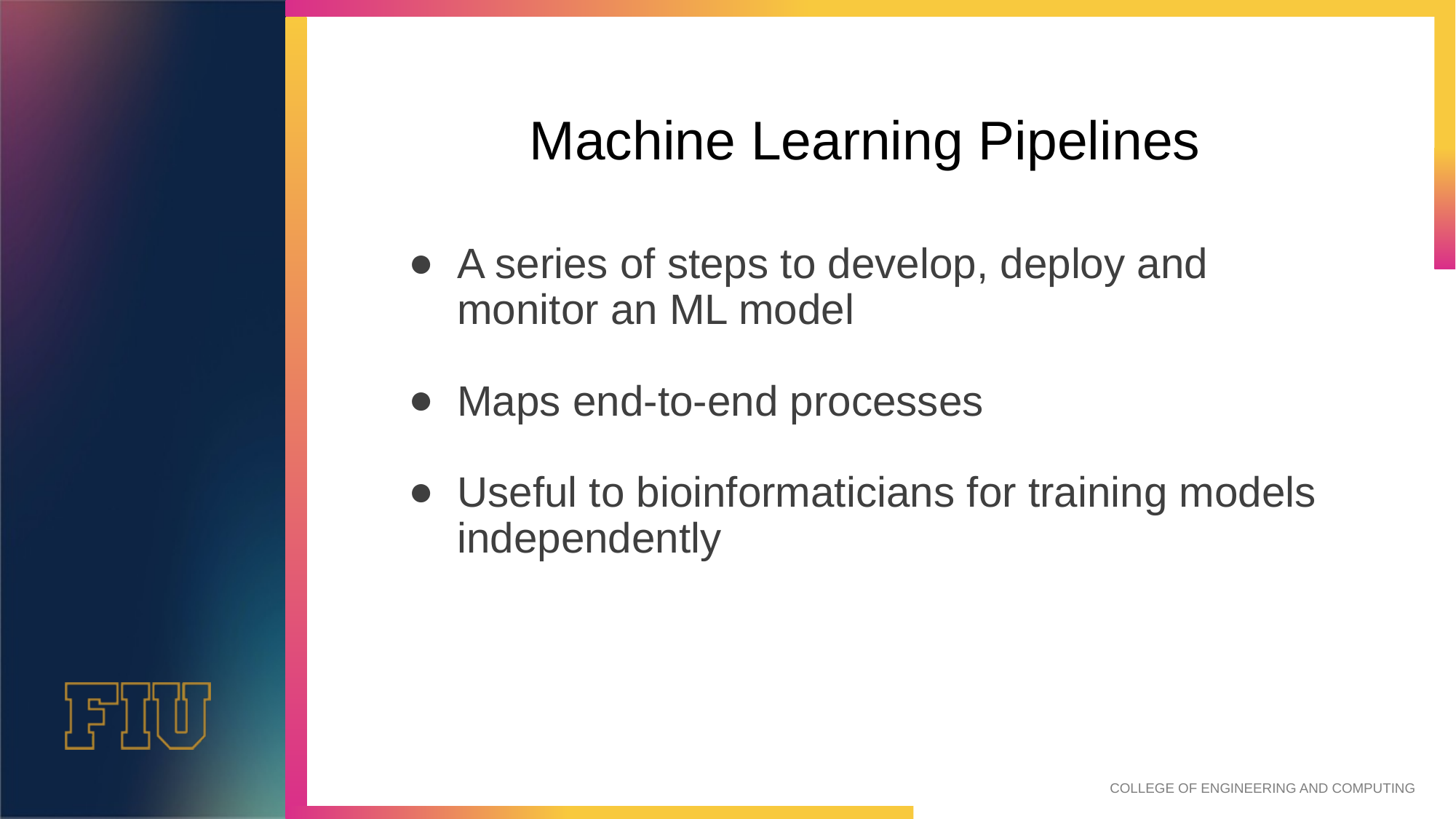

# Machine Learning Pipelines
A series of steps to develop, deploy and monitor an ML model

Maps end-to-end processes

Useful to bioinformaticians for training models independently